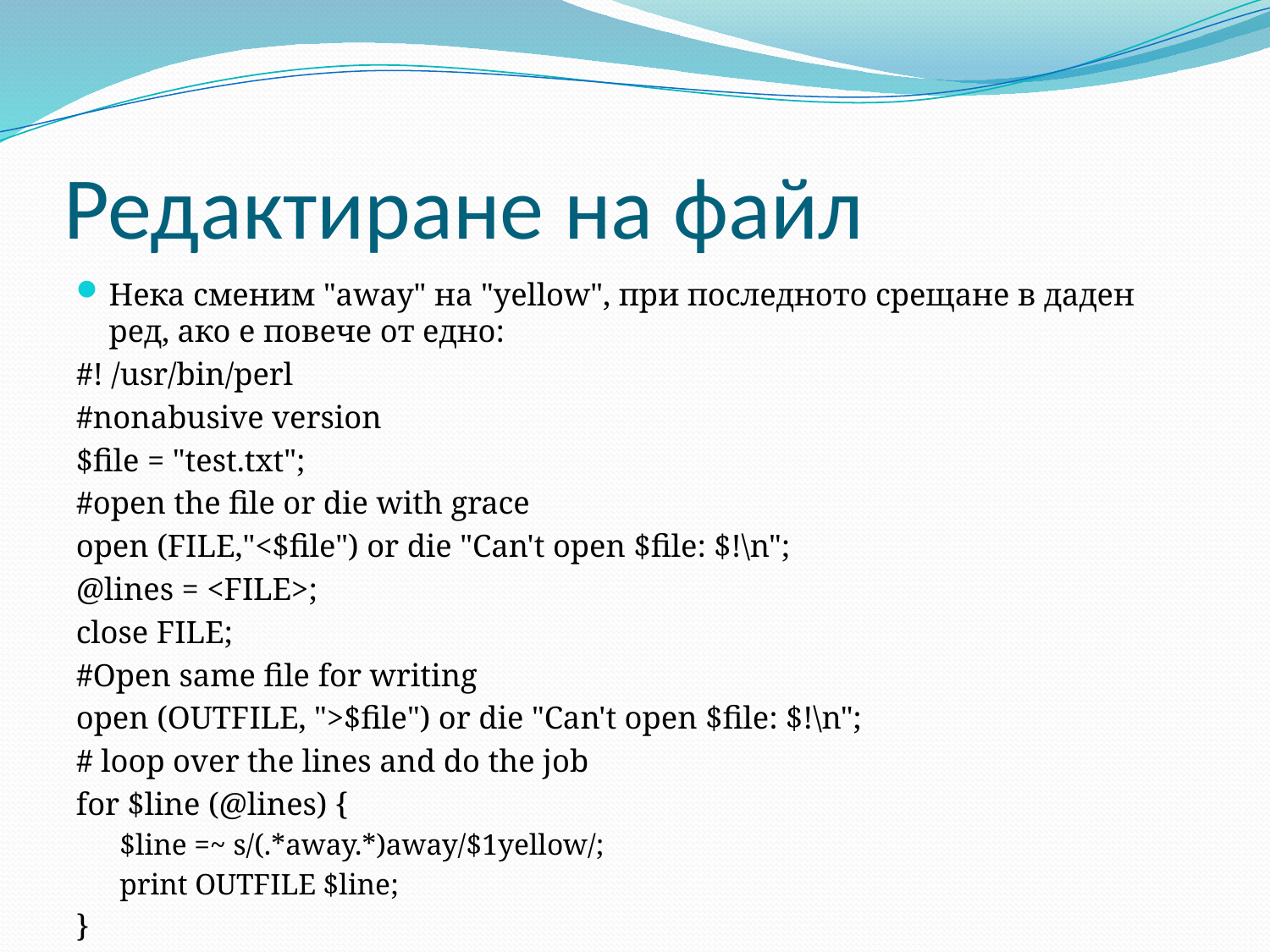

# Редактиране на файл
Нека сменим "away" на "yellow", при последното срещане в даден ред, ако е повече от едно:
#! /usr/bin/perl
#nonabusive version
$file = "test.txt";
#open the file or die with grace
open (FILE,"<$file") or die "Can't open $file: $!\n";
@lines = <FILE>;
close FILE;
#Open same file for writing
open (OUTFILE, ">$file") or die "Can't open $file: $!\n";
# loop over the lines and do the job
for $line (@lines) {
$line =~ s/(.*away.*)away/$1yellow/;
print OUTFILE $line;
}